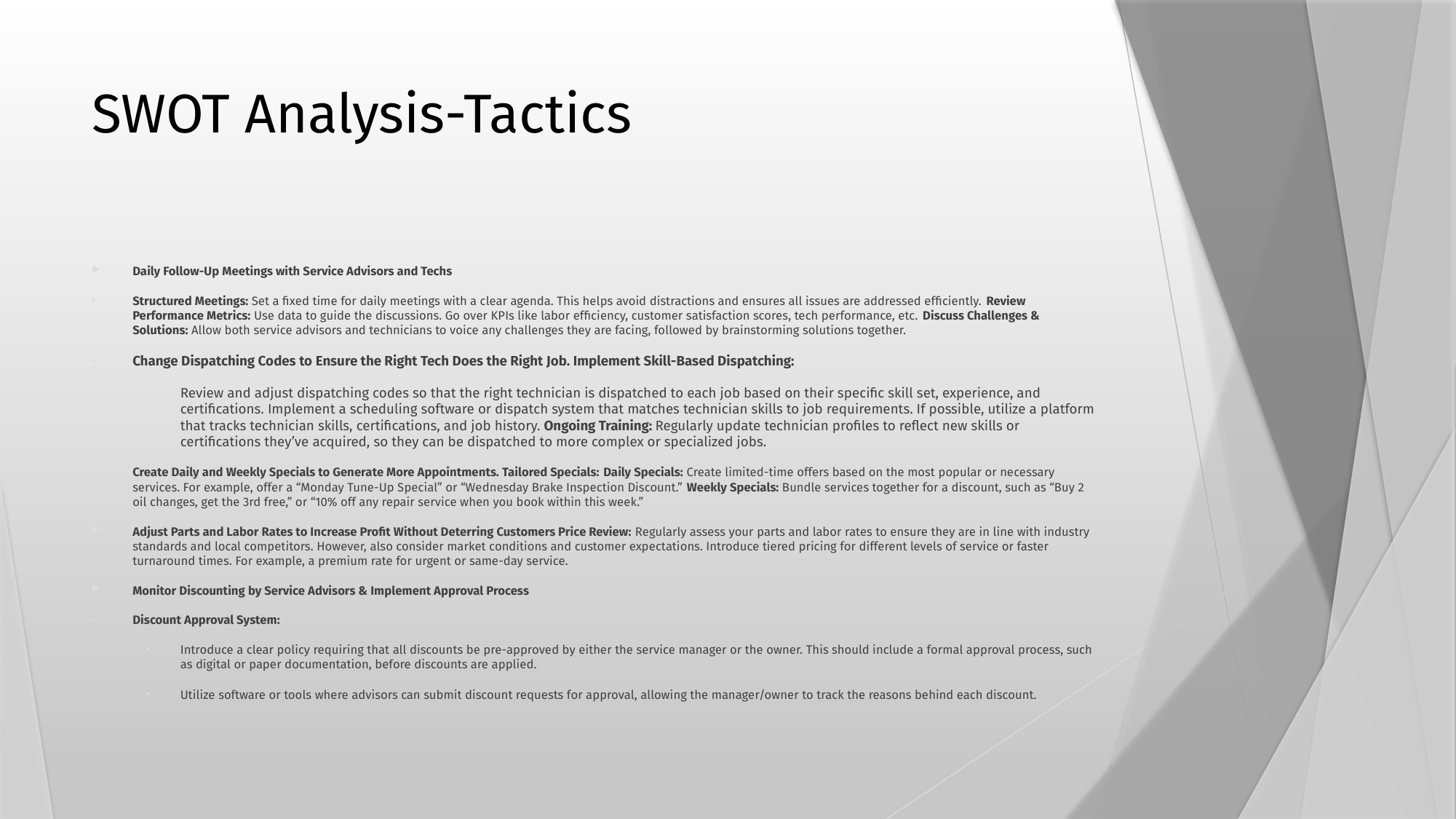

# SWOT Analysis-Tactics
Daily Follow-Up Meetings with Service Advisors and Techs
Structured Meetings: Set a fixed time for daily meetings with a clear agenda. This helps avoid distractions and ensures all issues are addressed efficiently. Review Performance Metrics: Use data to guide the discussions. Go over KPIs like labor efficiency, customer satisfaction scores, tech performance, etc. Discuss Challenges & Solutions: Allow both service advisors and technicians to voice any challenges they are facing, followed by brainstorming solutions together.
Change Dispatching Codes to Ensure the Right Tech Does the Right Job. Implement Skill-Based Dispatching:
Review and adjust dispatching codes so that the right technician is dispatched to each job based on their specific skill set, experience, and certifications. Implement a scheduling software or dispatch system that matches technician skills to job requirements. If possible, utilize a platform that tracks technician skills, certifications, and job history. Ongoing Training: Regularly update technician profiles to reflect new skills or certifications they’ve acquired, so they can be dispatched to more complex or specialized jobs.
Create Daily and Weekly Specials to Generate More Appointments. Tailored Specials: Daily Specials: Create limited-time offers based on the most popular or necessary services. For example, offer a “Monday Tune-Up Special” or “Wednesday Brake Inspection Discount.” Weekly Specials: Bundle services together for a discount, such as “Buy 2 oil changes, get the 3rd free,” or “10% off any repair service when you book within this week.”
Adjust Parts and Labor Rates to Increase Profit Without Deterring Customers Price Review: Regularly assess your parts and labor rates to ensure they are in line with industry standards and local competitors. However, also consider market conditions and customer expectations. Introduce tiered pricing for different levels of service or faster turnaround times. For example, a premium rate for urgent or same-day service.
Monitor Discounting by Service Advisors & Implement Approval Process
Discount Approval System:
Introduce a clear policy requiring that all discounts be pre-approved by either the service manager or the owner. This should include a formal approval process, such as digital or paper documentation, before discounts are applied.
Utilize software or tools where advisors can submit discount requests for approval, allowing the manager/owner to track the reasons behind each discount.